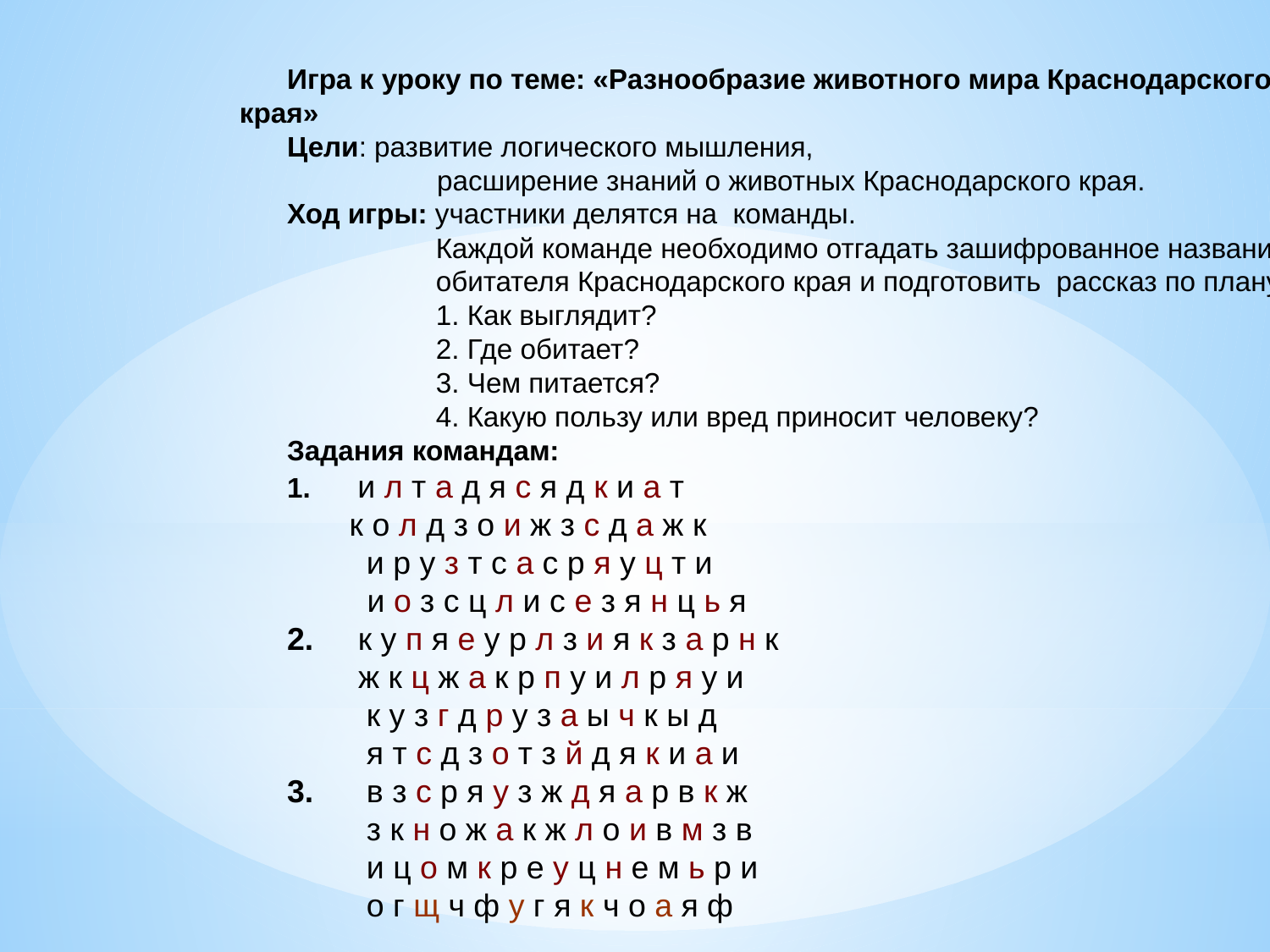

Игра к уроку по теме: «Разнообразие животного мира Краснодарского края»
Цели: развитие логического мышления,
	         расширение знаний о животных Краснодарского края.
Ход игры: участники делятся на  команды.
                   Каждой команде необходимо отгадать зашифрованное название
                   обитателя Краснодарского края и подготовить  рассказ по плану:
                   1. Как выглядит?
                   2. Где обитает?
                   3. Чем питается?
                   4. Какую пользу или вред приносит человеку?
Задания командам:
1.      и л т а д я с я д к и а т
       к о л д з о и ж з с д а ж к
	и р у з т с а с р я у ц т и
         и о з с ц л и с е з я н ц ь я
2.     к у п я е у р л з и я к з а р н к
        ж к ц ж а к р п у и л р я у и
	к у з г д р у з а ы ч к ы д
	я т с д з о т з й д я к и а и
3. 	в з с р я у з ж д я а р в к ж
	з к н о ж а к ж л о и в м з в
	и ц о м к р е у ц н е м ь р и
	о г щ ч ф у г я к ч о а я ф